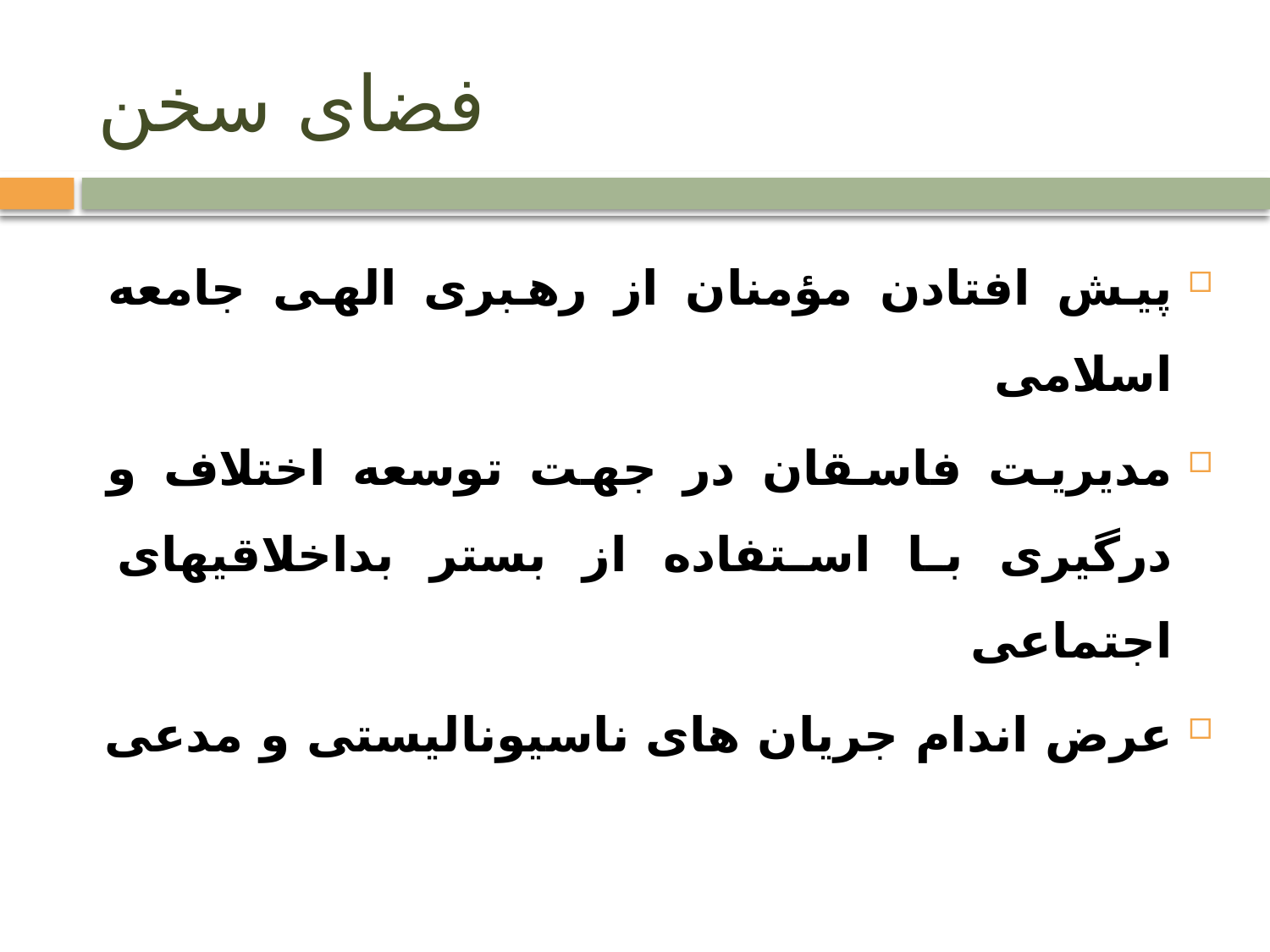

# فضای سخن
پیش افتادن مؤمنان از رهبری الهی جامعه اسلامی
مدیریت فاسقان در جهت توسعه اختلاف و درگیری با استفاده از بستر بداخلاقیهای اجتماعی
عرض اندام جریان های ناسیونالیستی و مدعی